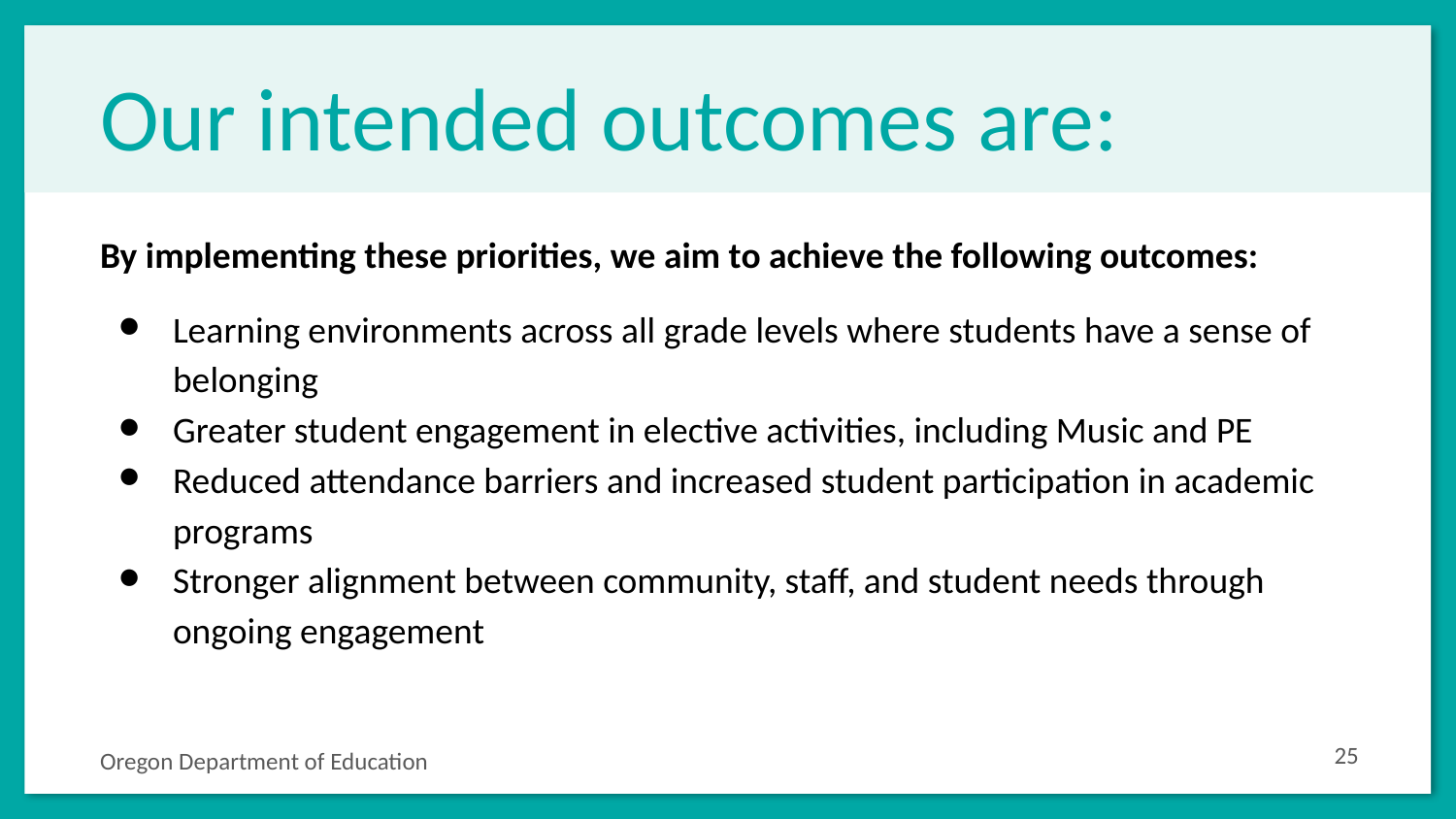

# Our intended outcomes are:
By implementing these priorities, we aim to achieve the following outcomes:
Learning environments across all grade levels where students have a sense of belonging
Greater student engagement in elective activities, including Music and PE
Reduced attendance barriers and increased student participation in academic programs
Stronger alignment between community, staff, and student needs through ongoing engagement

25